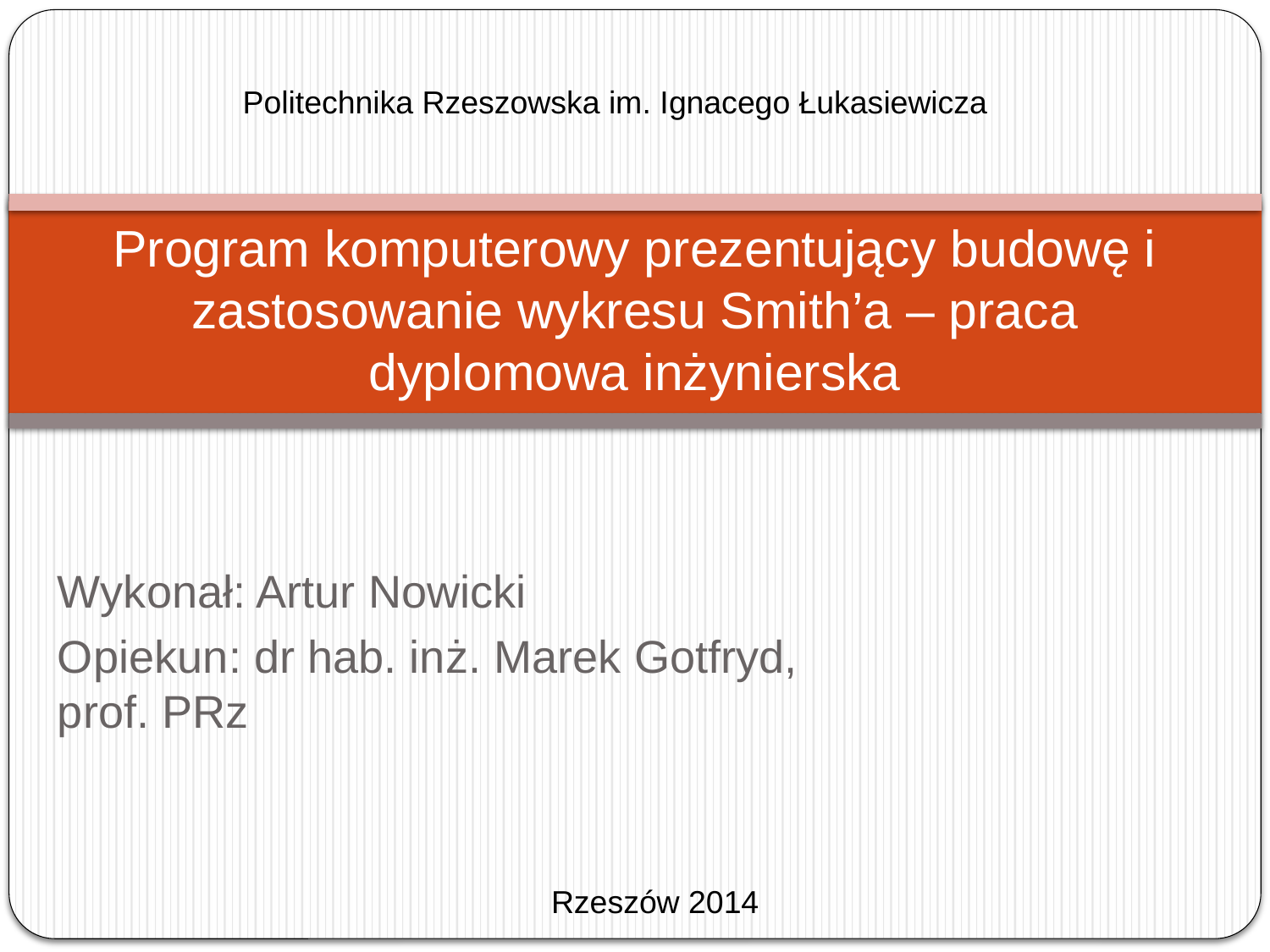

Politechnika Rzeszowska im. Ignacego Łukasiewicza
# Program komputerowy prezentujący budowę i zastosowanie wykresu Smith’a – praca dyplomowa inżynierska
Wykonał: Artur Nowicki
Opiekun: dr hab. inż. Marek Gotfryd, prof. PRz
Rzeszów 2014